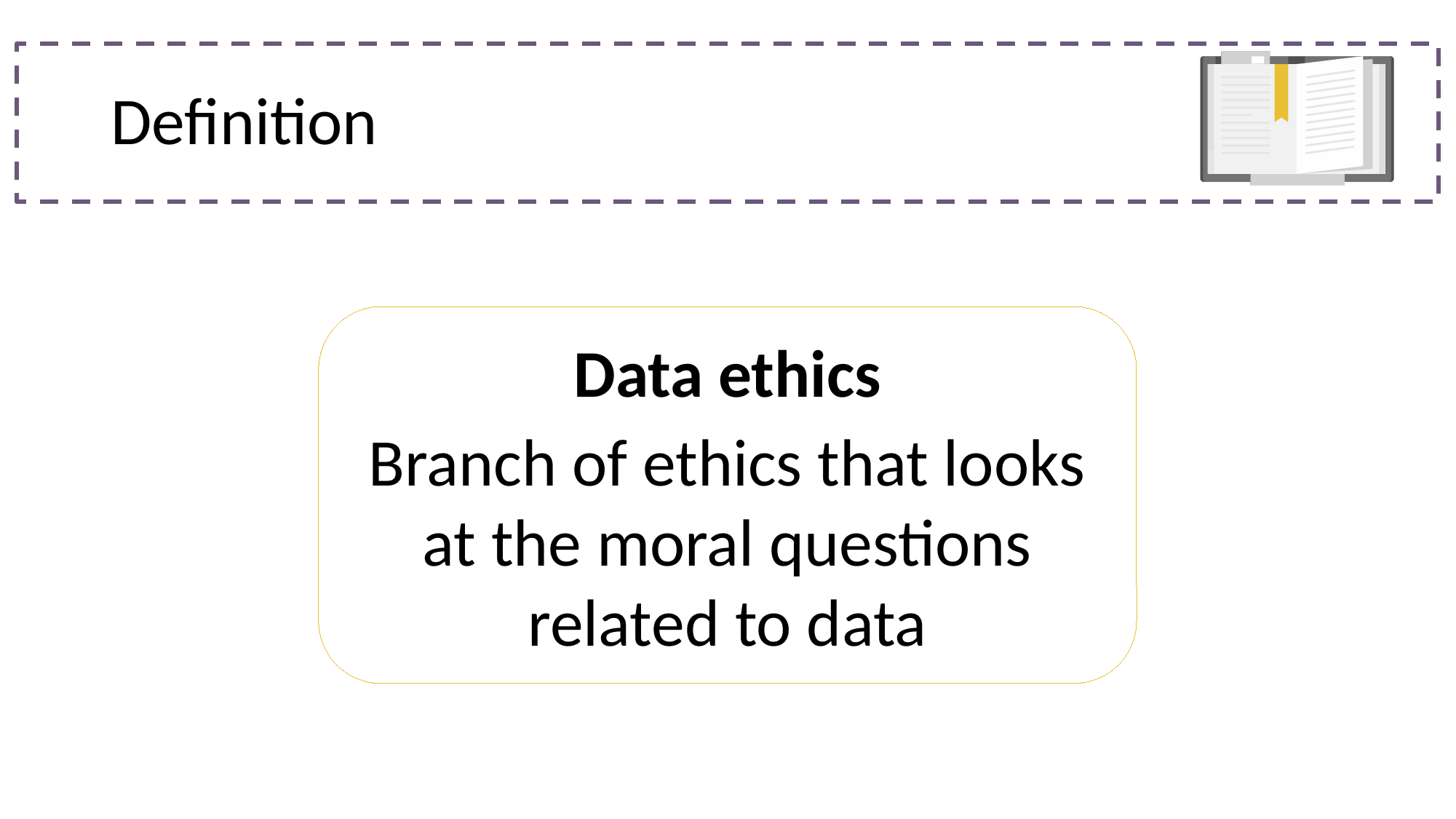

# Definition
Data ethics
Branch of ethics that looks at the moral questions related to data